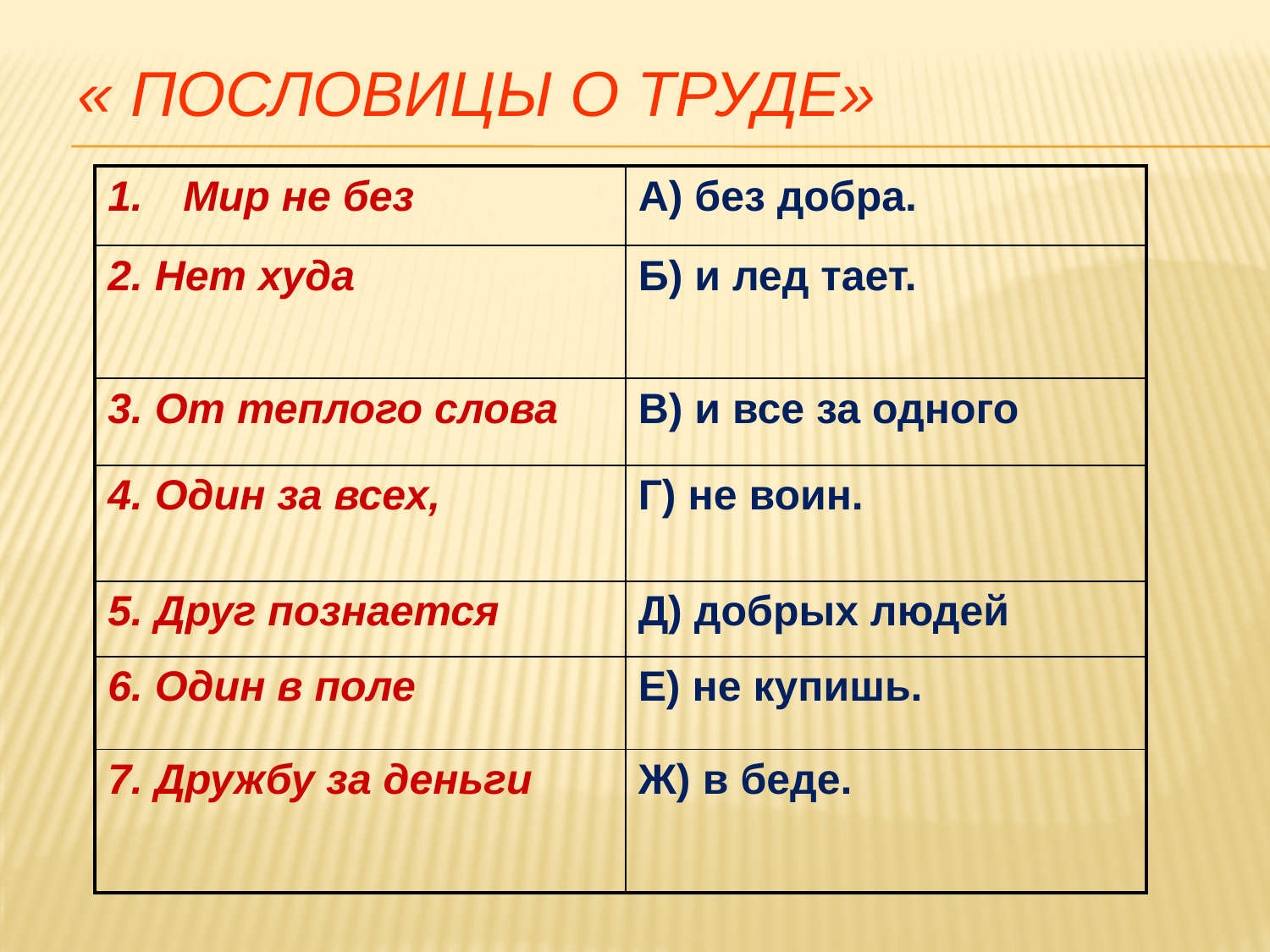

# « Пословицы о труде»
| Мир не без | А) без добра. |
| --- | --- |
| 2. Нет худа | Б) и лед тает. |
| 3. От теплого слова | В) и все за одного |
| 4. Один за всех, | Г) не воин. |
| 5. Друг познается | Д) добрых людей |
| 6. Один в поле | Е) не купишь. |
| 7. Дружбу за деньги | Ж) в беде. |